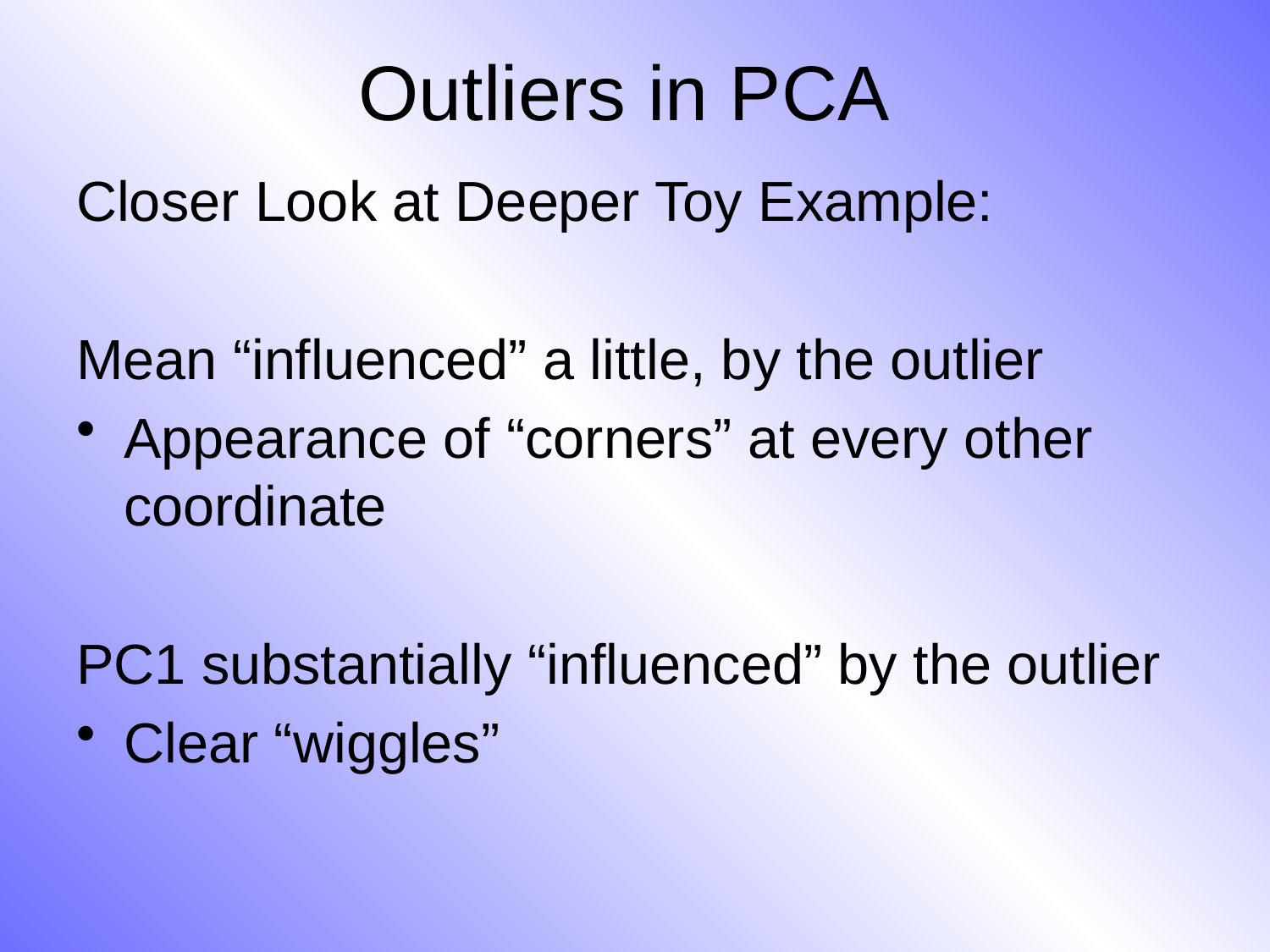

# Outliers in PCA
Closer Look at Deeper Toy Example:

Mean “influenced” a little, by the outlier
Appearance of “corners” at every other coordinate

PC1 substantially “influenced” by the outlier
Clear “wiggles”